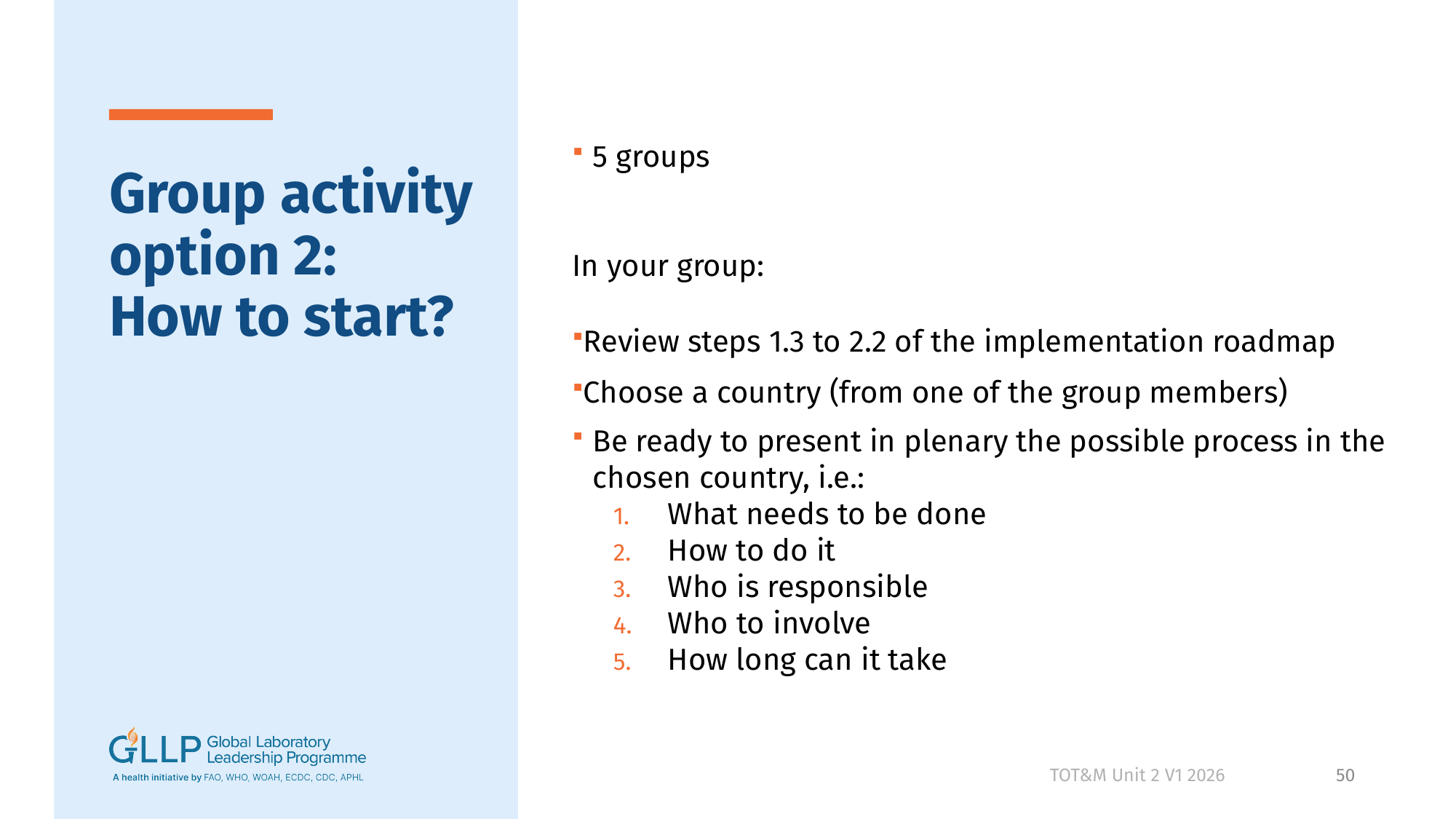

5 groups

In your group:

Review steps 1.3 to 2.2 of the implementation roadmap
Choose a country (from one of the group members)
Be ready to present in plenary the possible process in the chosen country, i.e.:
What needs to be done
How to do it
Who is responsible
Who to involve
How long can it take

# Group activity option 2: How to start?
TOT&M Unit 2 V1 2026
50